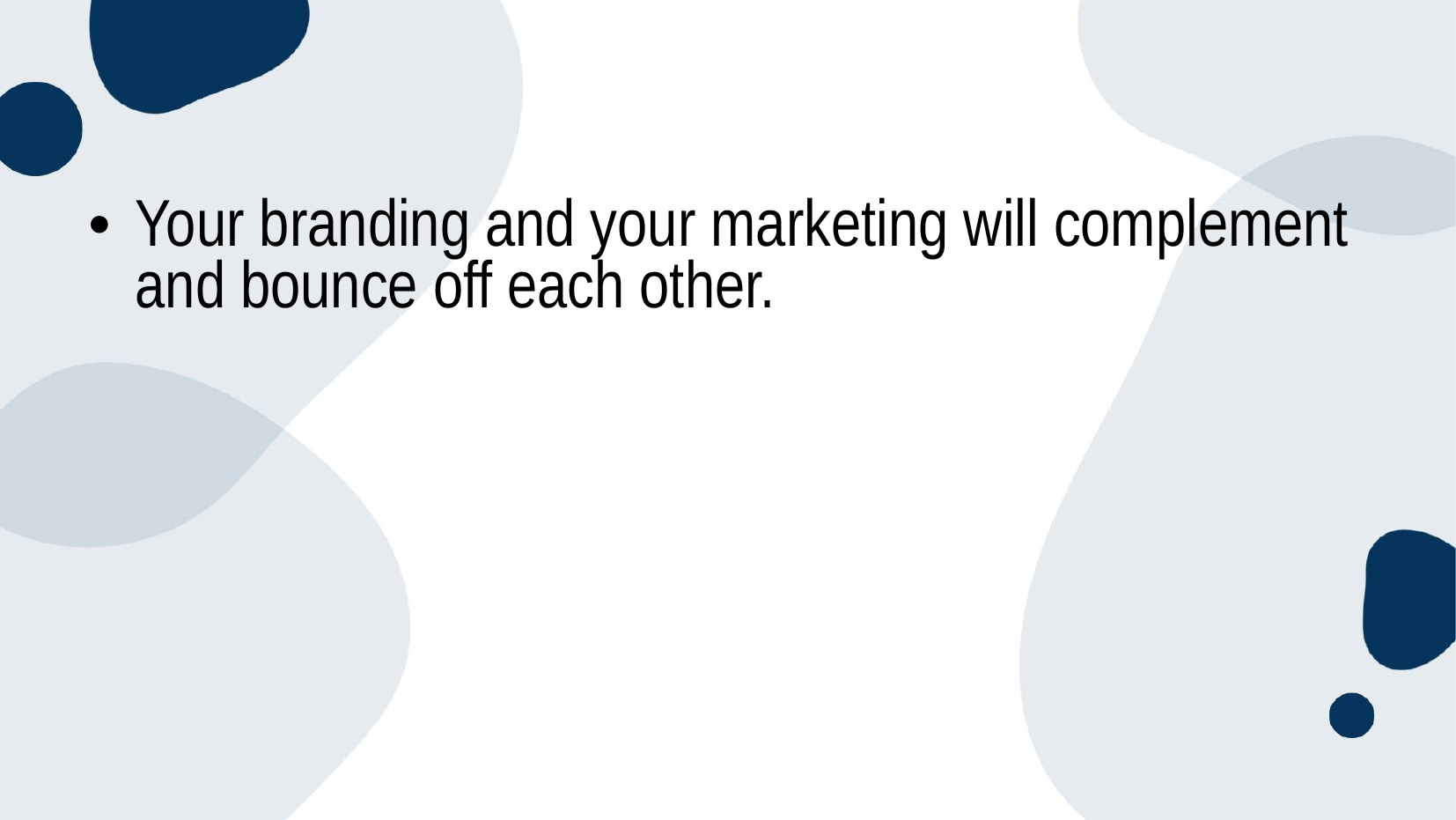

Your branding and your marketing will complement and bounce off each other.